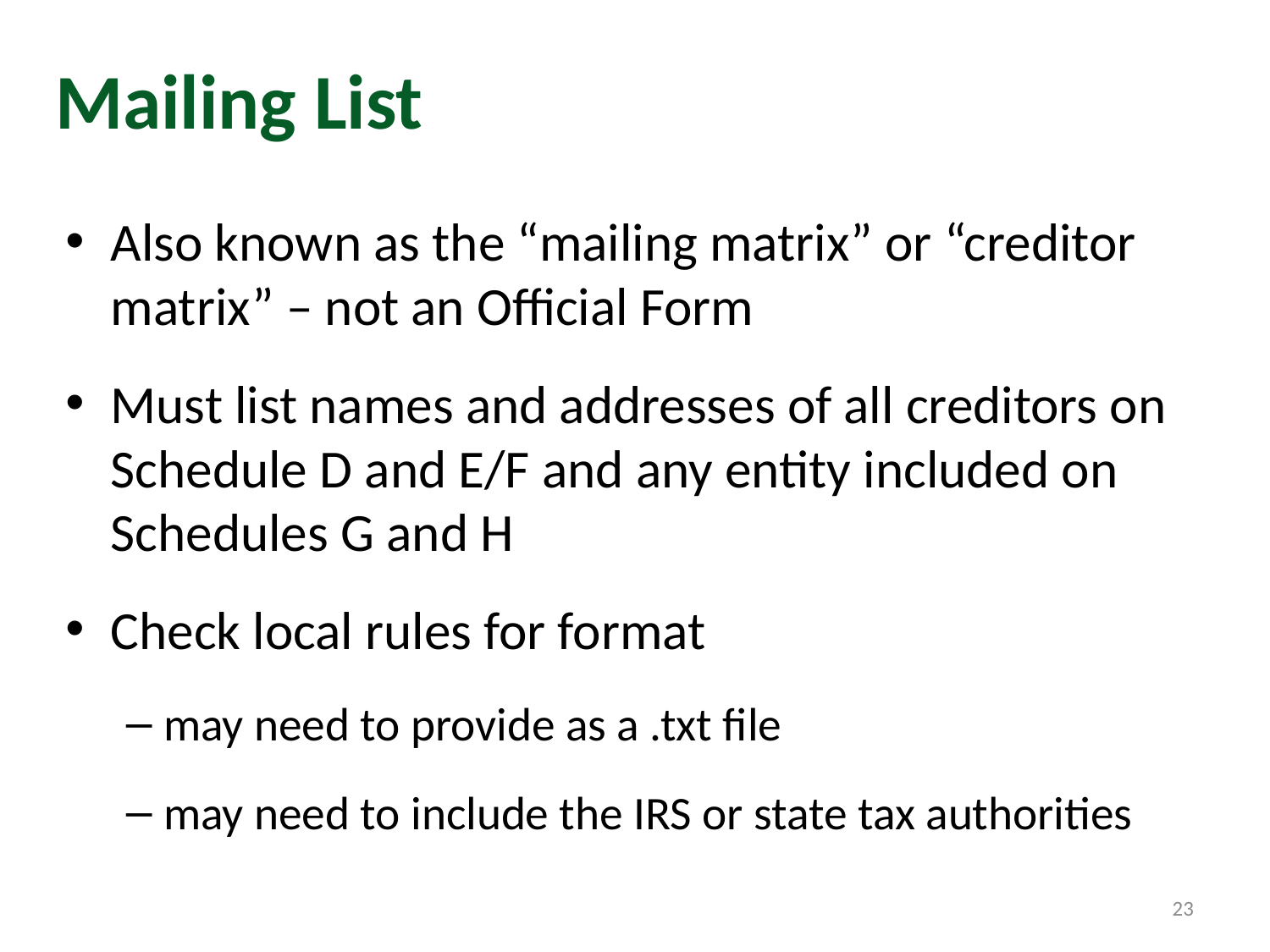

# Mailing List
Also known as the “mailing matrix” or “creditor matrix” – not an Official Form
Must list names and addresses of all creditors on Schedule D and E/F and any entity included on Schedules G and H
Check local rules for format
may need to provide as a .txt file
may need to include the IRS or state tax authorities
23